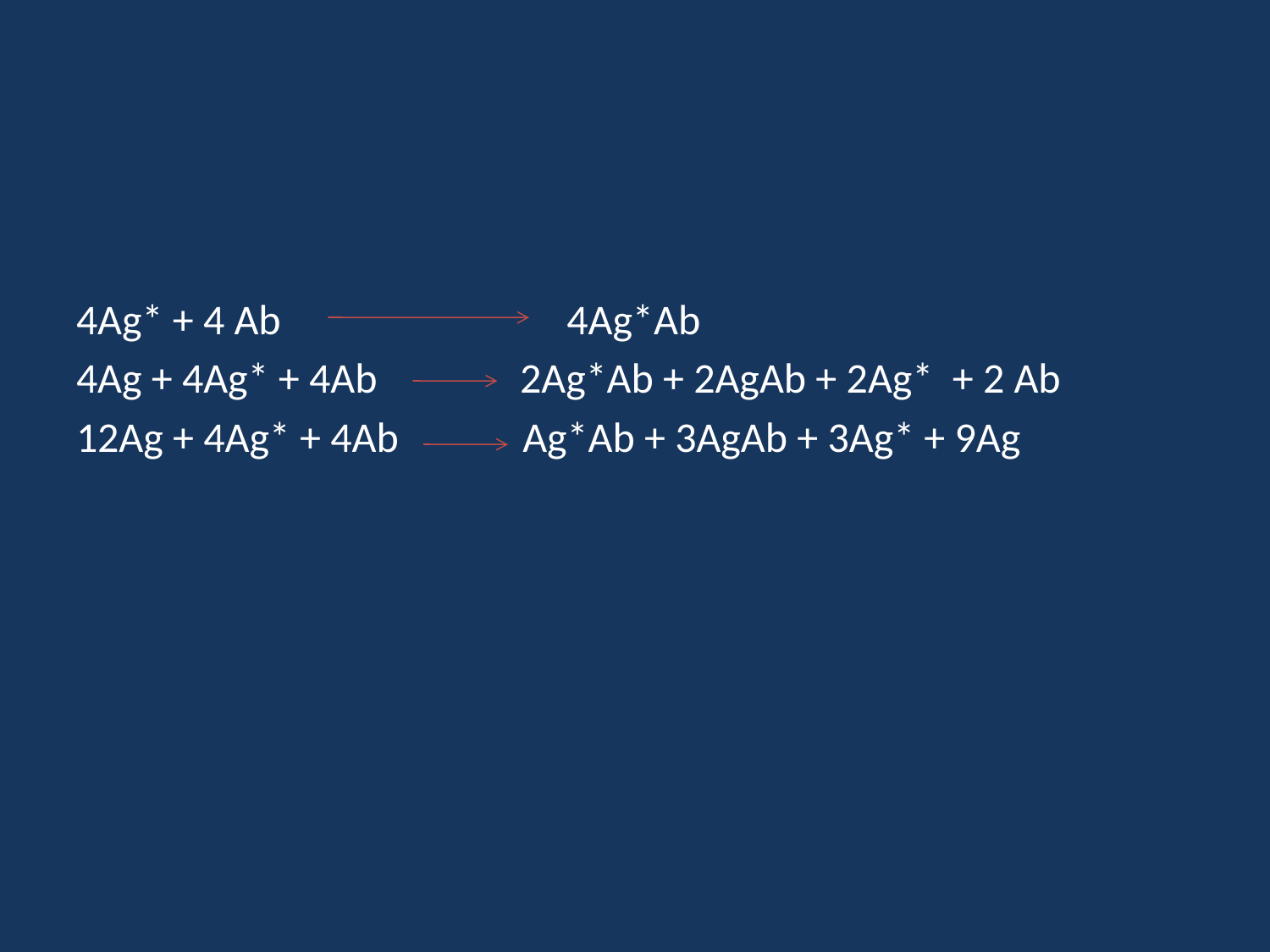

4Ag* + 4 Ab                              4Ag*Ab
4Ag + 4Ag* + 4Ab               2Ag*Ab + 2AgAb + 2Ag*  + 2 Ab
12Ag + 4Ag* + 4Ab             Ag*Ab + 3AgAb + 3Ag* + 9Ag